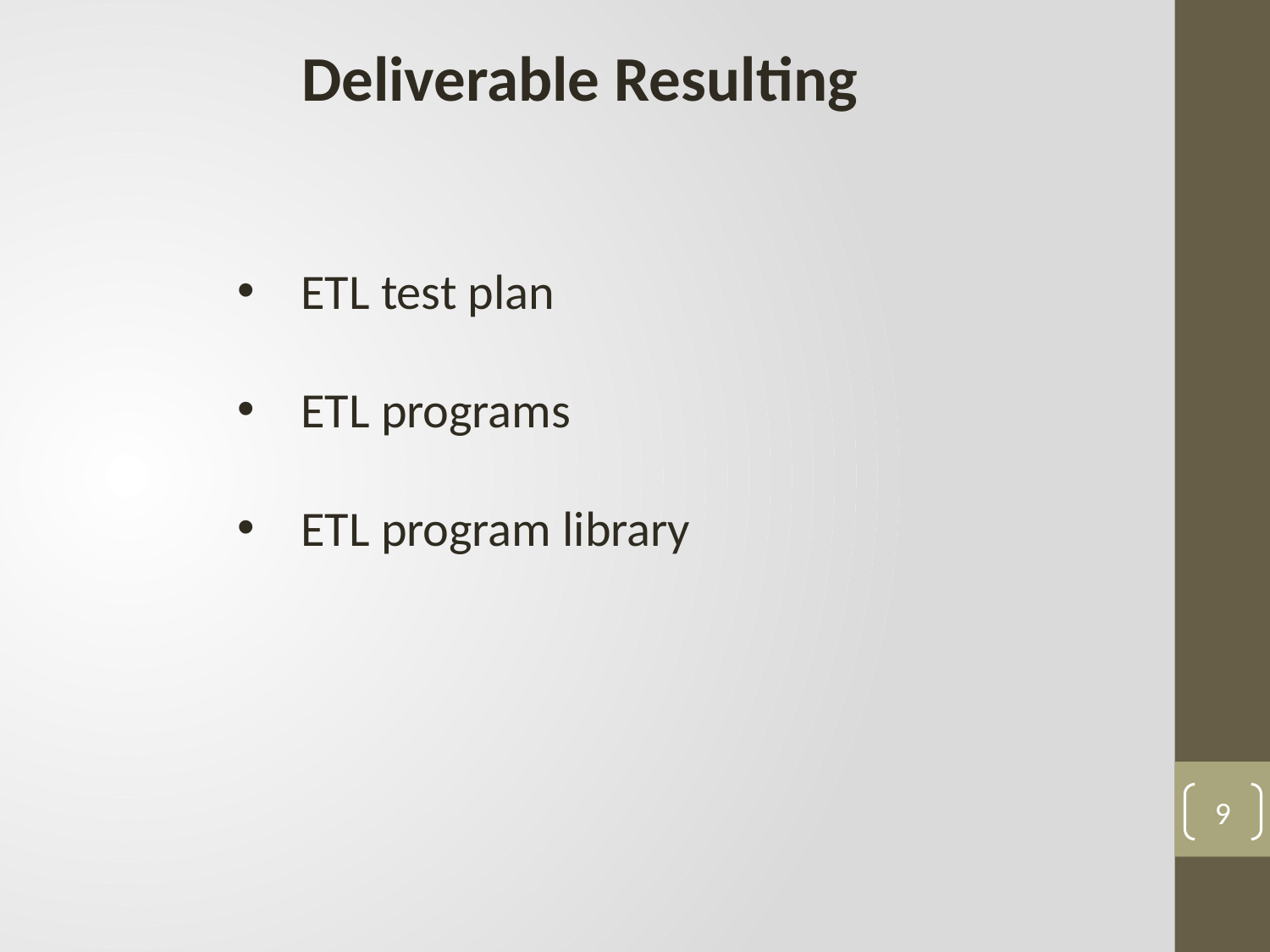

Deliverable Resulting

ETL test plan

ETL programs

ETL program library

9